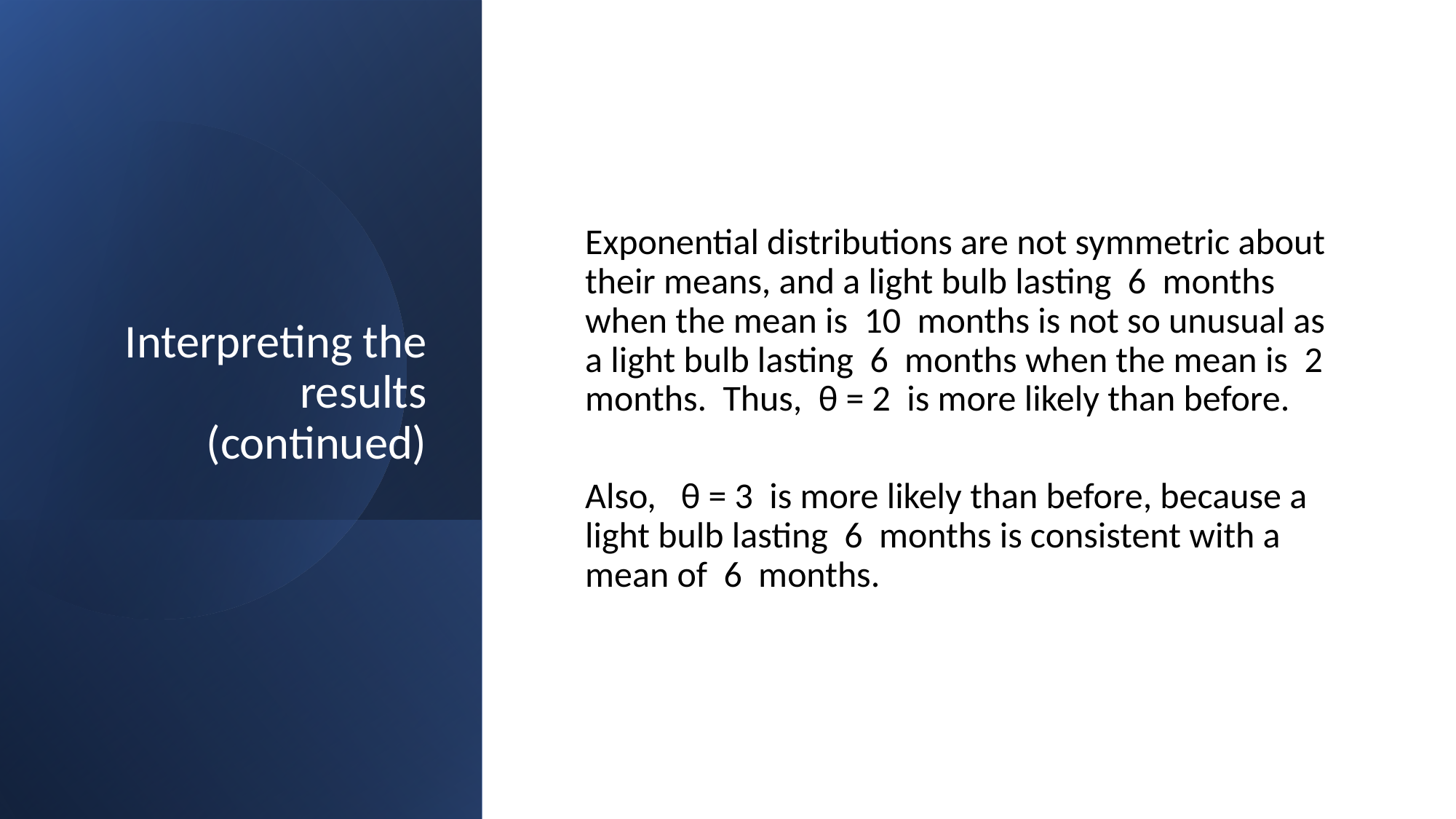

# Interpreting the results (continued)
Exponential distributions are not symmetric about their means, and a light bulb lasting  6  months when the mean is  10  months is not so unusual as a light bulb lasting  6  months when the mean is  2 months.  Thus,  θ = 2  is more likely than before.

Also,   θ = 3  is more likely than before, because a light bulb lasting  6  months is consistent with a mean of  6  months.